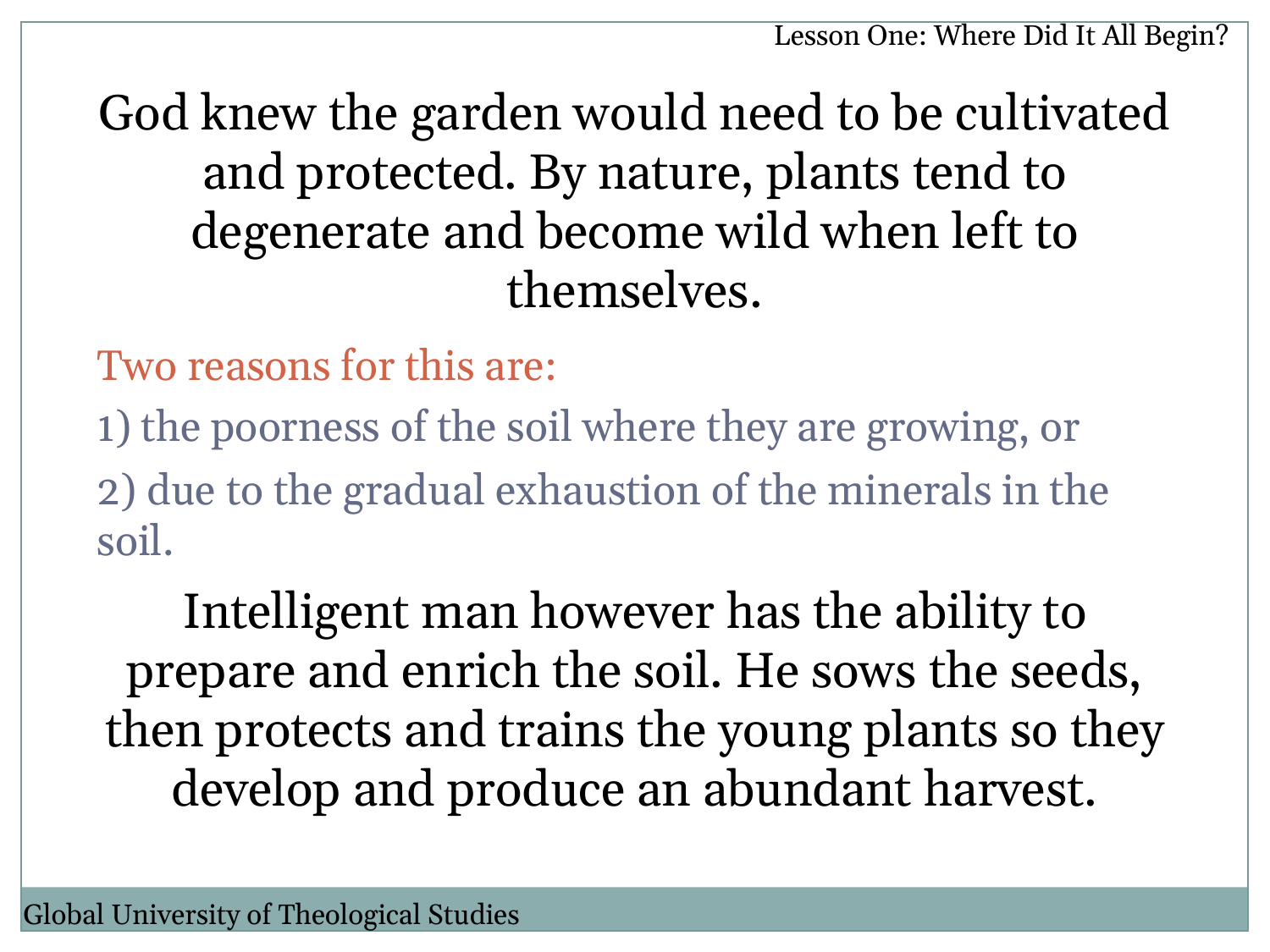

Lesson One: Where Did It All Begin?
God knew the garden would need to be cultivated and protected. By nature, plants tend to degenerate and become wild when left to themselves.
Two reasons for this are:
1) the poorness of the soil where they are growing, or
2) due to the gradual exhaustion of the minerals in the soil.
Intelligent man however has the ability to prepare and enrich the soil. He sows the seeds, then protects and trains the young plants so they develop and produce an abundant harvest.
Global University of Theological Studies